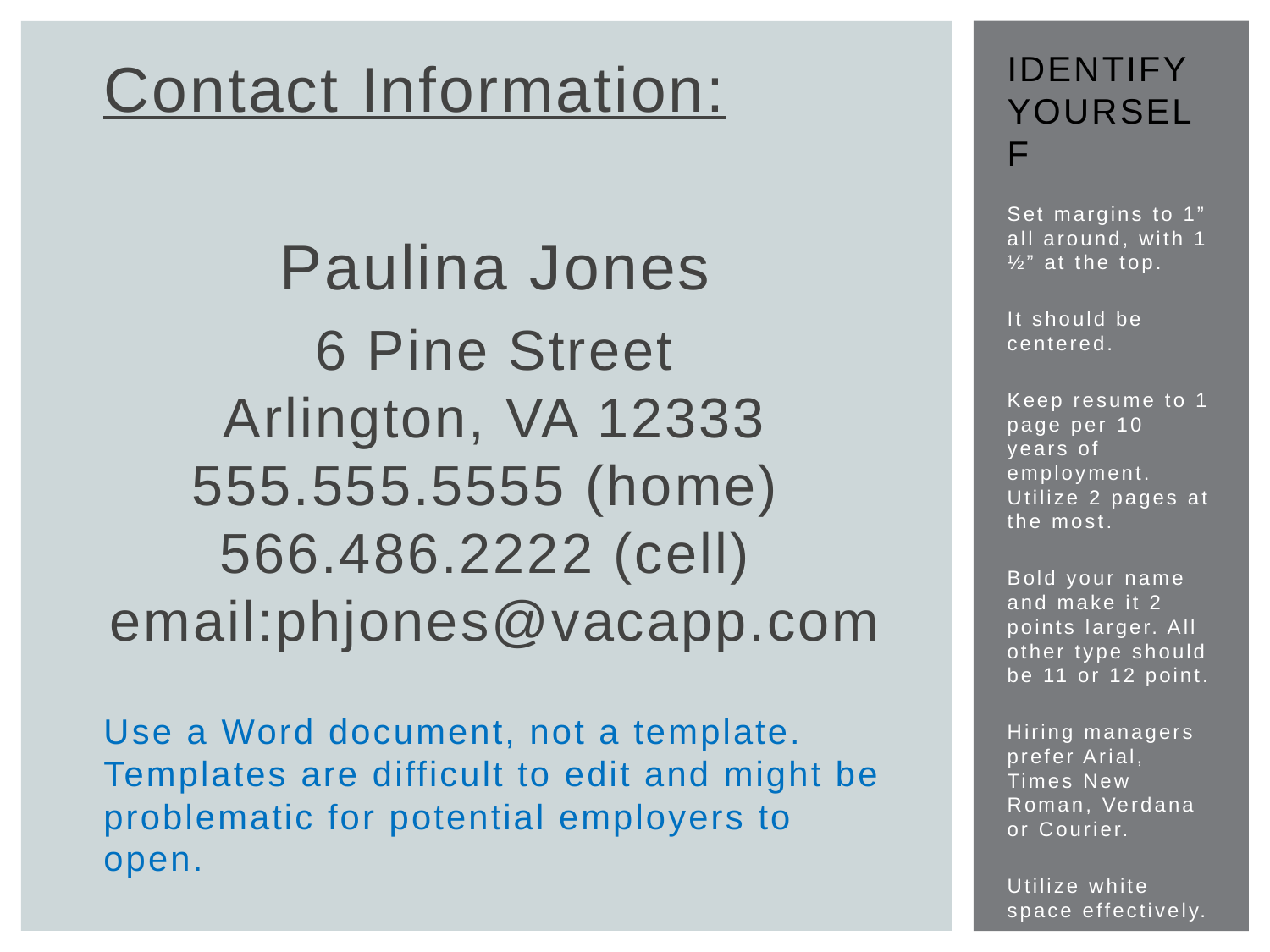

# Identify Yourself
Contact Information:

Paulina Jones
6 Pine Street
Arlington, VA 12333
555.555.5555 (home)
566.486.2222 (cell)
email:phjones@vacapp.com

Use a Word document, not a template. Templates are difficult to edit and might be problematic for potential employers to open.
Set margins to 1” all around, with 1 ½” at the top.

It should be centered.

Keep resume to 1 page per 10 years of employment. Utilize 2 pages at the most.

Bold your name and make it 2 points larger. All other type should be 11 or 12 point.

Hiring managers prefer Arial, Times New Roman, Verdana or Courier.

Utilize white space effectively.